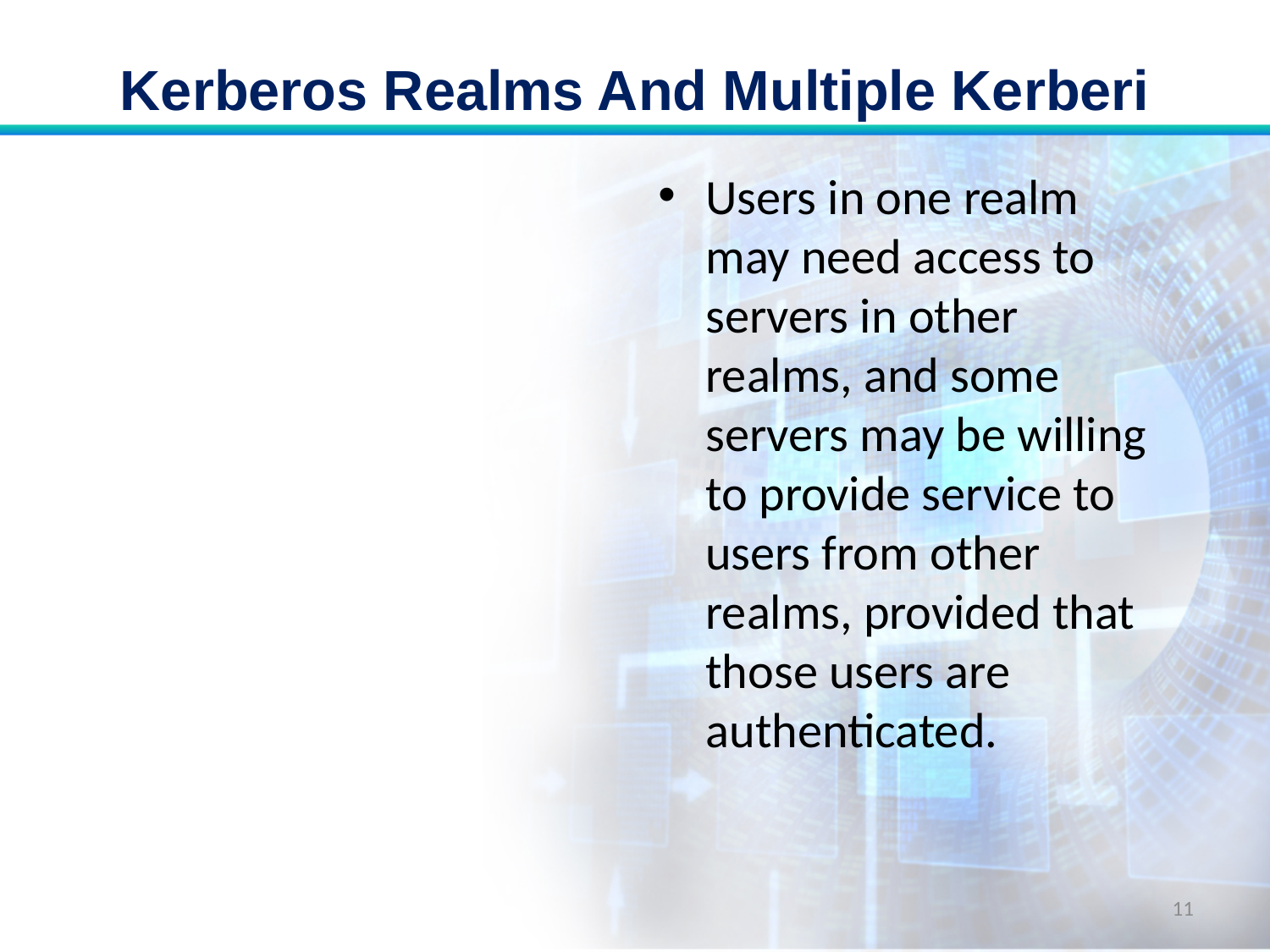

# Kerberos Realms And Multiple Kerberi
Users in one realm may need access to servers in other realms, and some servers may be willing to provide service to users from other realms, provided that those users are authenticated.
11